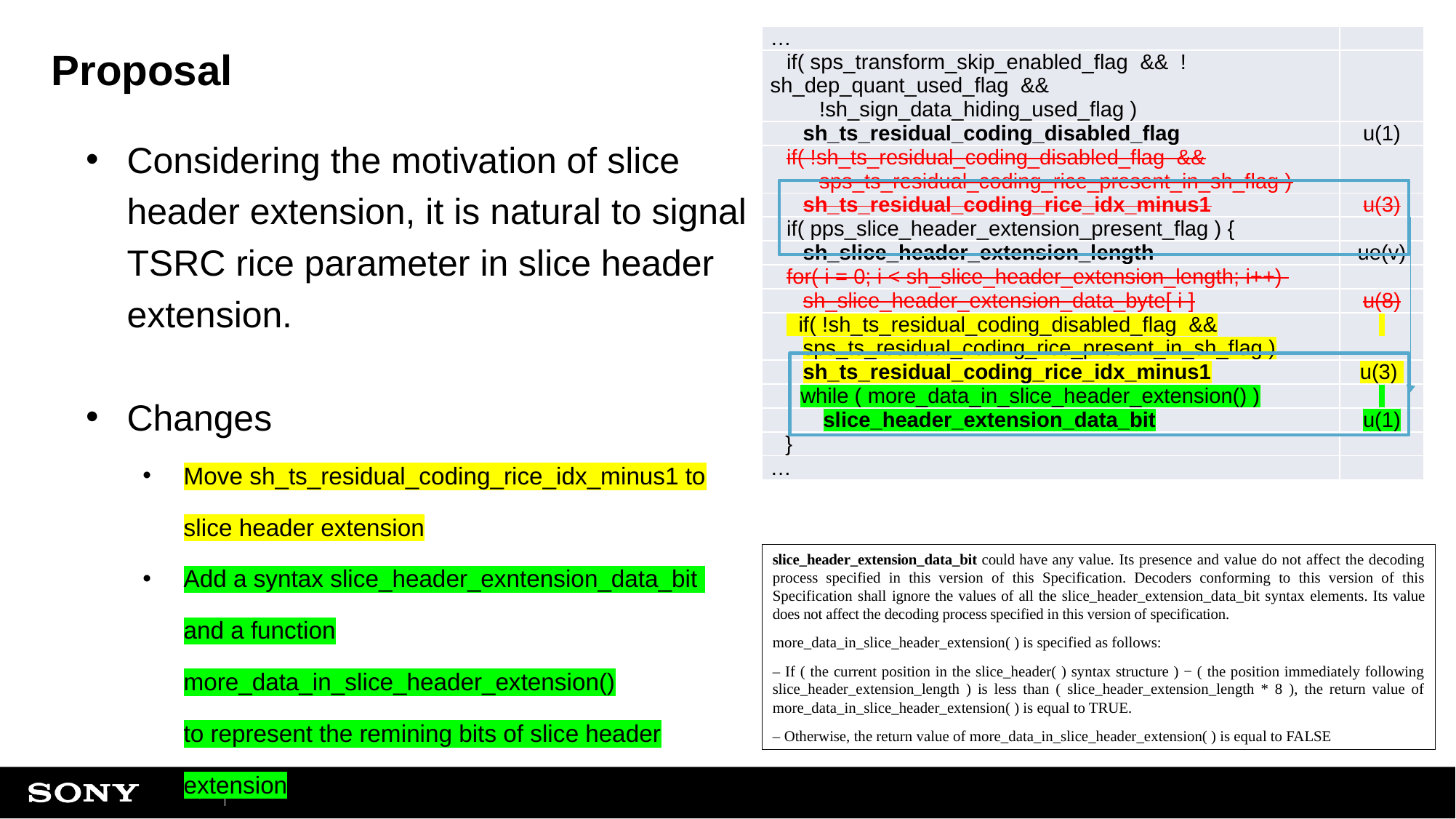

| … |  |
| --- | --- |
| if( sps\_transform\_skip\_enabled\_flag  &&  !sh\_dep\_quant\_used\_flag  && !sh\_sign\_data\_hiding\_used\_flag ) |  |
| sh\_ts\_residual\_coding\_disabled\_flag | u(1) |
| if( !sh\_ts\_residual\_coding\_disabled\_flag  && sps\_ts\_residual\_coding\_rice\_present\_in\_sh\_flag ) |  |
| sh\_ts\_residual\_coding\_rice\_idx\_minus1 | u(3) |
| if( pps\_slice\_header\_extension\_present\_flag ) { |  |
| sh\_slice\_header\_extension\_length | ue(v) |
| for( i = 0; i < sh\_slice\_header\_extension\_length; i++) |  |
| sh\_slice\_header\_extension\_data\_byte[ i ] | u(8) |
| if( !sh\_ts\_residual\_coding\_disabled\_flag  && sps\_ts\_residual\_coding\_rice\_present\_in\_sh\_flag ) |  |
| sh\_ts\_residual\_coding\_rice\_idx\_minus1 | u(3) |
| while ( more\_data\_in\_slice\_header\_extension() ) |  |
| slice\_header\_extension\_data\_bit | u(1) |
| } |  |
| … |  |
# Proposal
Considering the motivation of slice header extension, it is natural to signal TSRC rice parameter in slice header extension.

Changes
Move sh_ts_residual_coding_rice_idx_minus1 to slice header extension
Add a syntax slice_header_exntension_data_bit
and a function more_data_in_slice_header_extension()
to represent the remining bits of slice header extension
Inherit from HEVC

slice_header_extension_data_bit could have any value. Its presence and value do not affect the decoding process specified in this version of this Specification. Decoders conforming to this version of this Specification shall ignore the values of all the slice_header_extension_data_bit syntax elements. Its value does not affect the decoding process specified in this version of specification.
more_data_in_slice_header_extension( ) is specified as follows:
– If ( the current position in the slice_header( ) syntax structure ) − ( the position immediately following slice_header_extension_length ) is less than ( slice_header_extension_length * 8 ), the return value of more_data_in_slice_header_extension( ) is equal to TRUE.
– Otherwise, the return value of more_data_in_slice_header_extension( ) is equal to FALSE